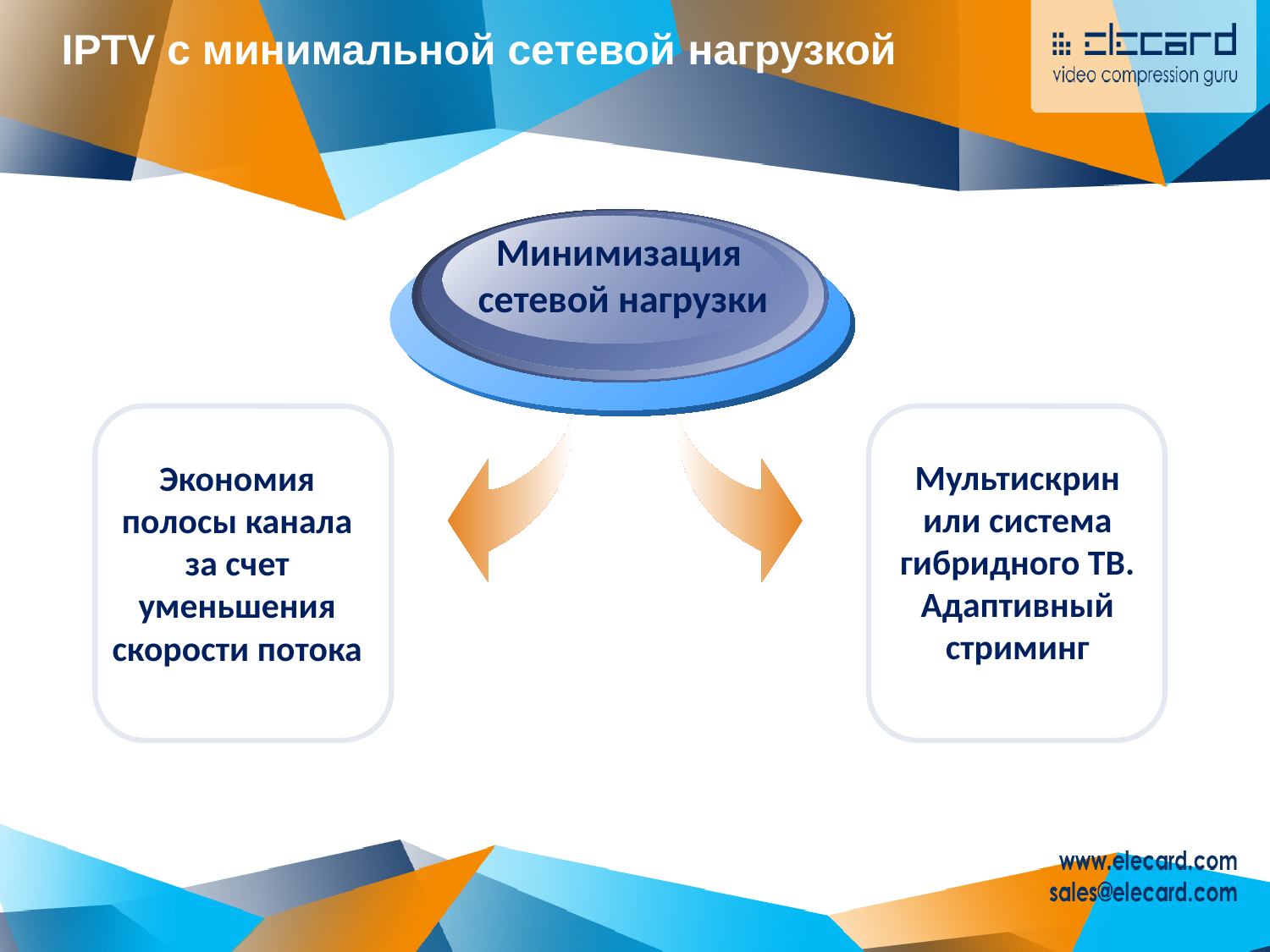

IPTV с минимальной сетевой нагрузкой

Минимизация
сетевой нагрузки

Мультискрин или система гибридного ТВ. Адаптивный стриминг
Экономия полосы канала за счет уменьшения скорости потока